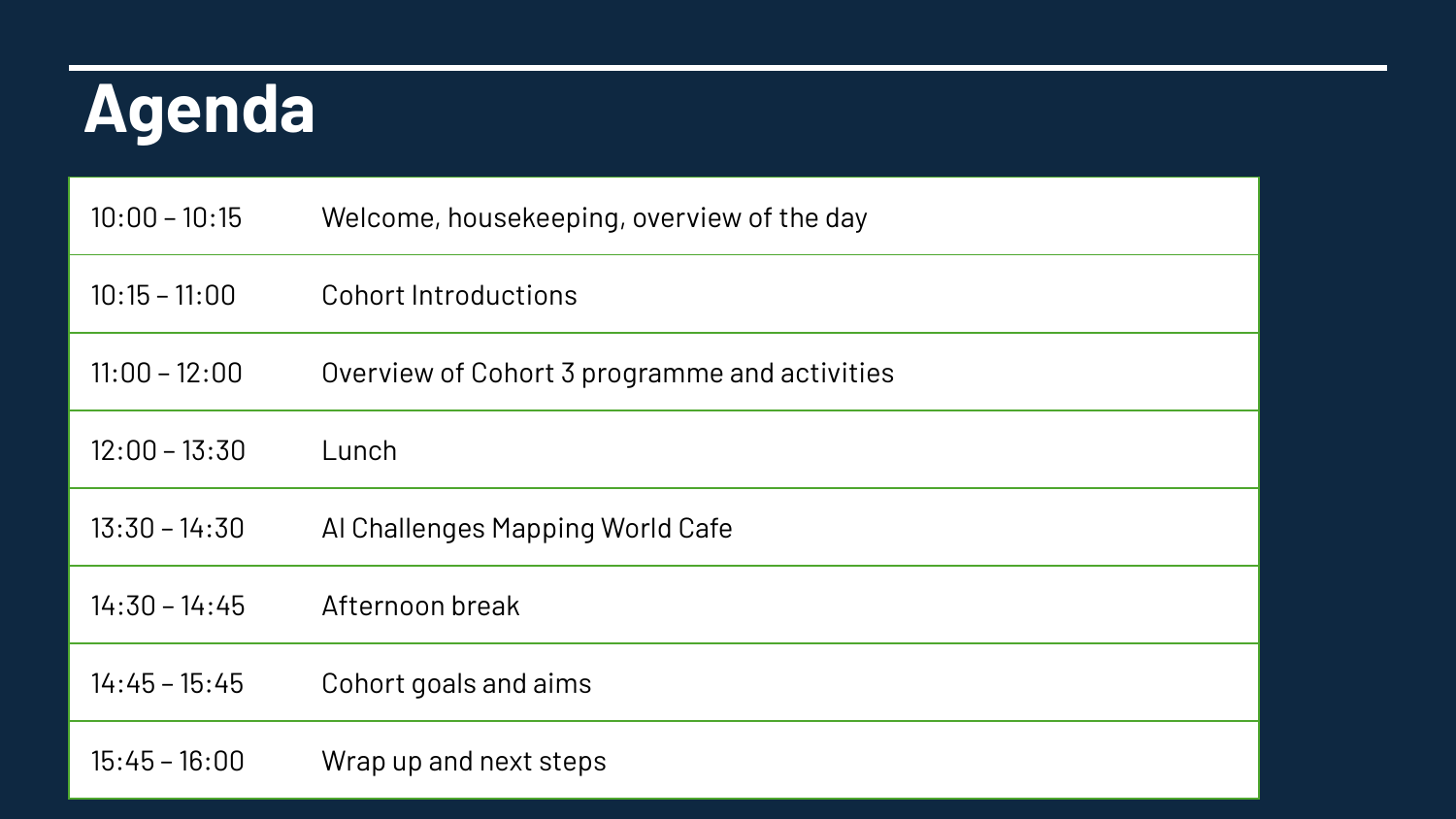

Agenda
| 10:00 – 10:15 | Welcome, housekeeping, overview of the day |
| --- | --- |
| 10:15 – 11:00 | Cohort Introductions |
| 11:00 – 12:00 | Overview of Cohort 3 programme and activities |
| 12:00 – 13:30 | Lunch |
| 13:30 – 14:30 | AI Challenges Mapping World Cafe |
| 14:30 – 14:45 | Afternoon break |
| 14:45 – 15:45 | Cohort goals and aims |
| 15:45 – 16:00 | Wrap up and next steps |